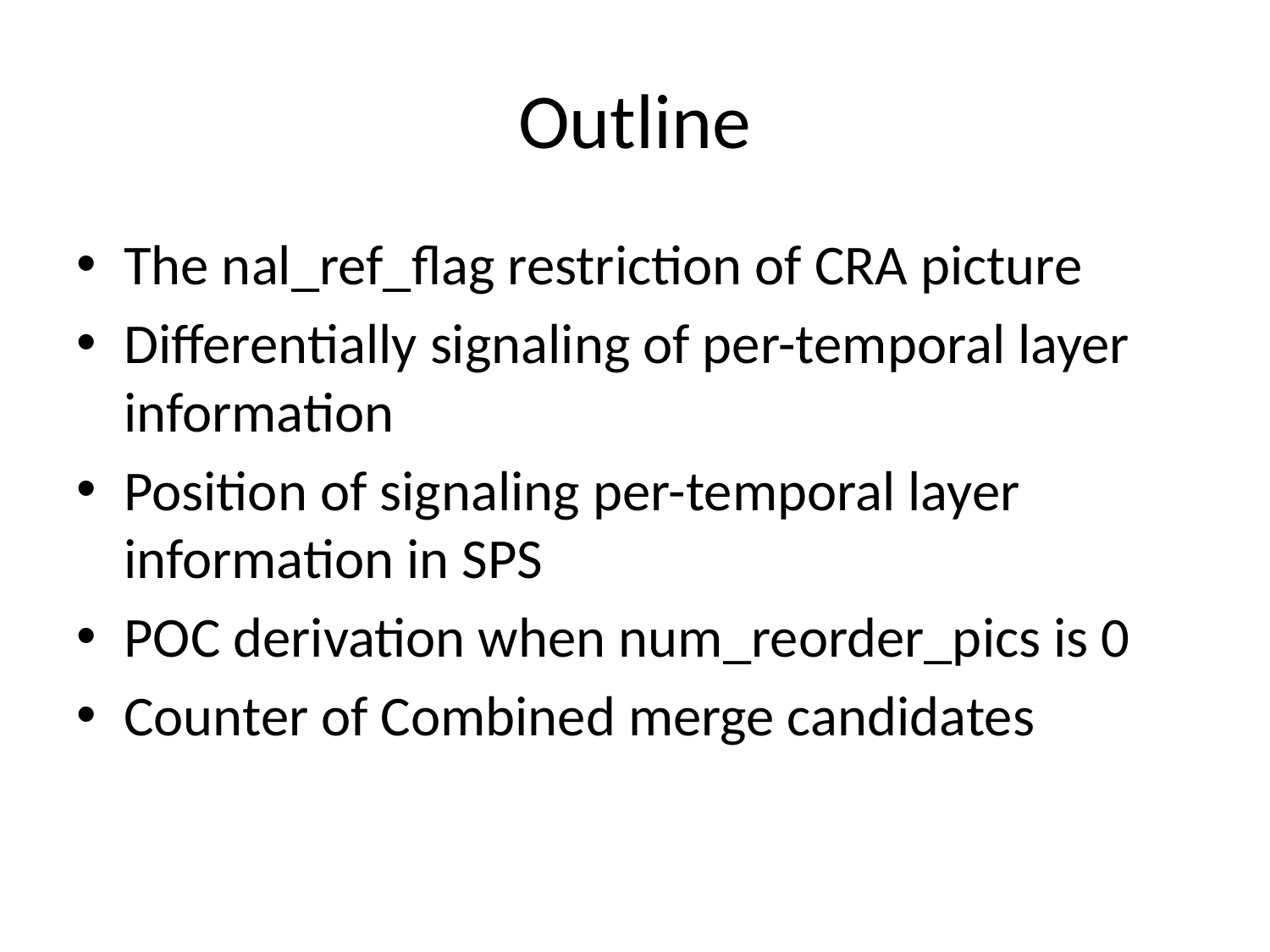

# Outline
The nal_ref_flag restriction of CRA picture
Differentially signaling of per-temporal layer information
Position of signaling per-temporal layer information in SPS
POC derivation when num_reorder_pics is 0
Counter of Combined merge candidates